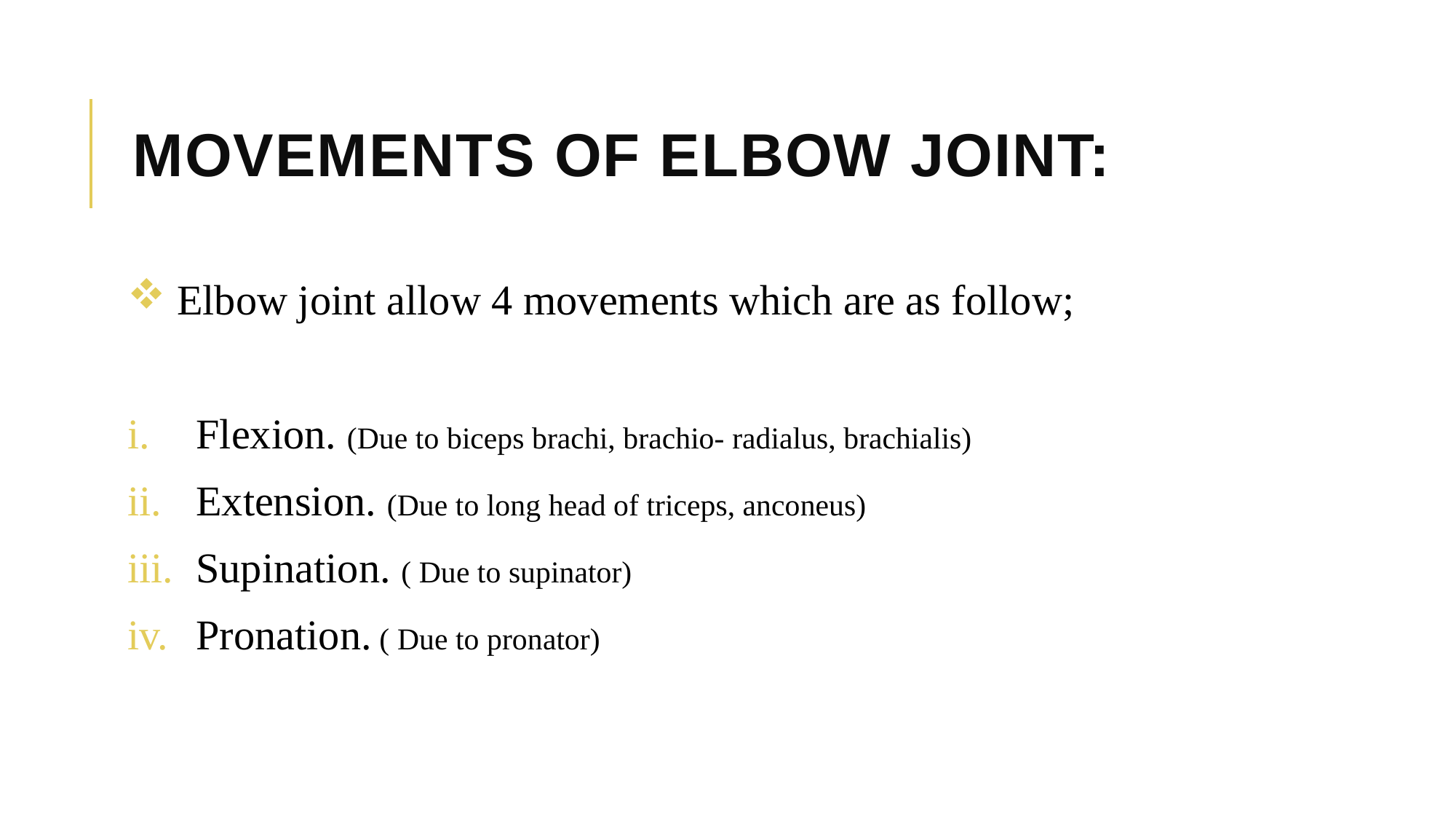

# MOVEMENTS OF ELBOW JOINT:
 Elbow joint allow 4 movements which are as follow;

Flexion. (Due to biceps brachi, brachio- radialus, brachialis)
Extension. (Due to long head of triceps, anconeus)
Supination. ( Due to supinator)
Pronation. ( Due to pronator)